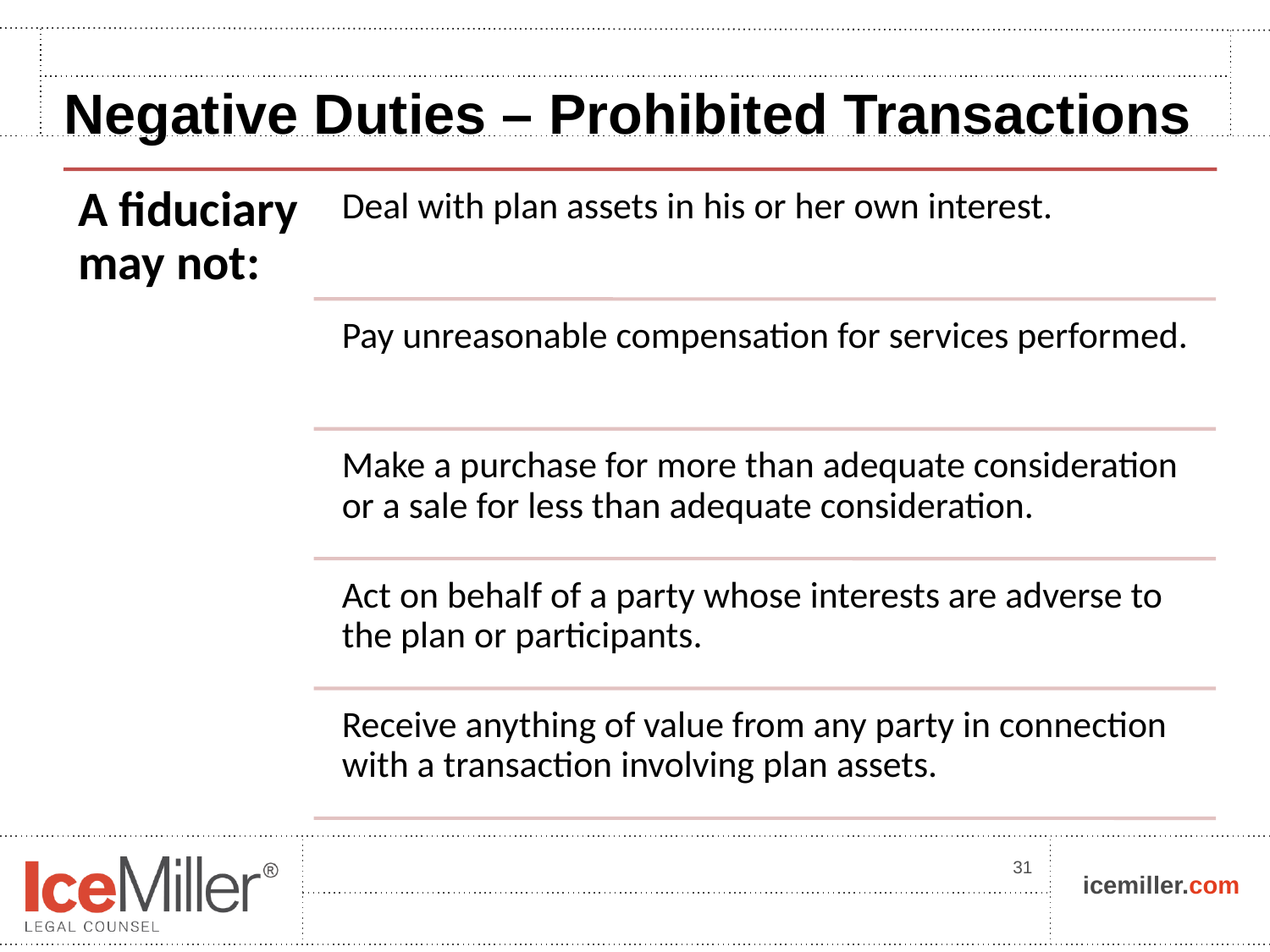

# Negative Duties – Prohibited Transactions
A fiduciary may not:
Deal with plan assets in his or her own interest.
Pay unreasonable compensation for services performed.
Make a purchase for more than adequate consideration or a sale for less than adequate consideration.
Act on behalf of a party whose interests are adverse to the plan or participants.
Receive anything of value from any party in connection with a transaction involving plan assets.
31